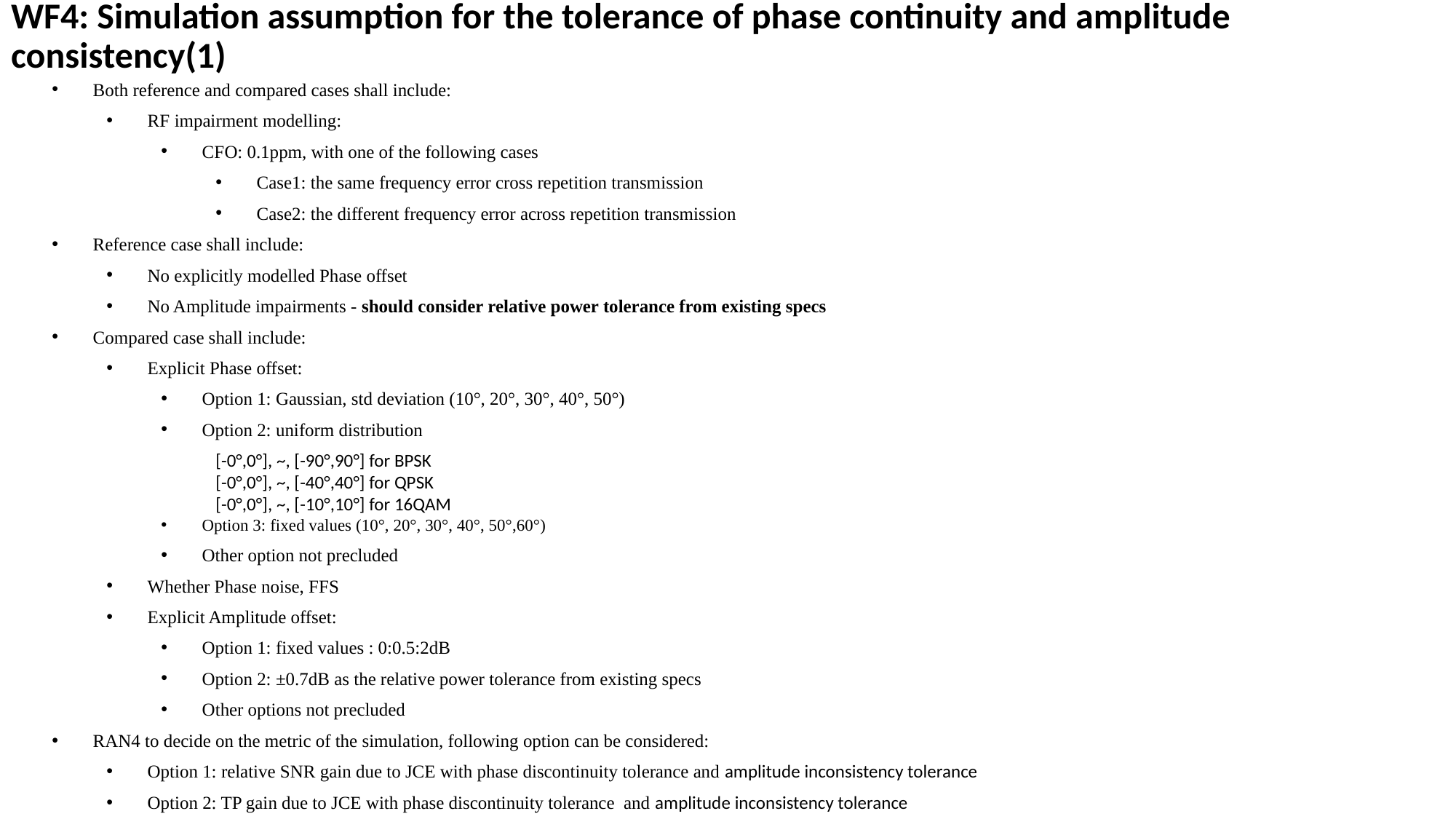

# WF4: Simulation assumption for the tolerance of phase continuity and amplitude consistency(1)
Both reference and compared cases shall include:
RF impairment modelling:
CFO: 0.1ppm, with one of the following cases
Case1: the same frequency error cross repetition transmission
Case2: the different frequency error across repetition transmission
Reference case shall include:
No explicitly modelled Phase offset
No Amplitude impairments - should consider relative power tolerance from existing specs
Compared case shall include:
Explicit Phase offset:
Option 1: Gaussian, std deviation (10°, 20°, 30°, 40°, 50°)
Option 2: uniform distribution
[-0°,0°], ~, [-90°,90°] for BPSK
[-0°,0°], ~, [-40°,40°] for QPSK
[-0°,0°], ~, [-10°,10°] for 16QAM
Option 3: fixed values (10°, 20°, 30°, 40°, 50°,60°)
Other option not precluded
Whether Phase noise, FFS
Explicit Amplitude offset:
Option 1: fixed values : 0:0.5:2dB
Option 2: ±0.7dB as the relative power tolerance from existing specs
Other options not precluded
RAN4 to decide on the metric of the simulation, following option can be considered:
Option 1: relative SNR gain due to JCE with phase discontinuity tolerance and amplitude inconsistency tolerance
Option 2: TP gain due to JCE with phase discontinuity tolerance  and amplitude inconsistency tolerance